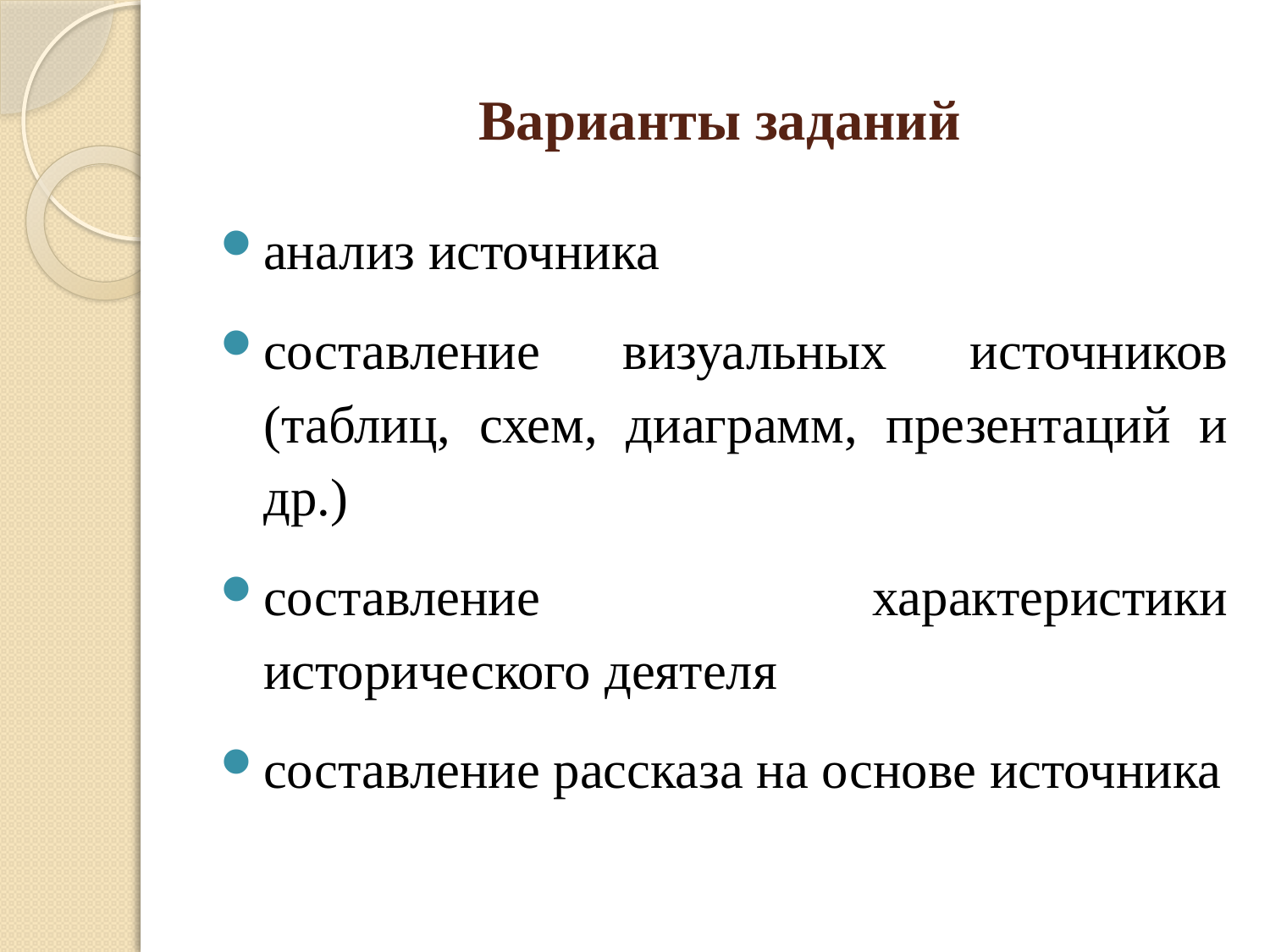

# Варианты заданий
анализ источника
составление визуальных источников (таблиц, схем, диаграмм, презентаций и др.)
составление характеристики исторического деятеля
составление рассказа на основе источника